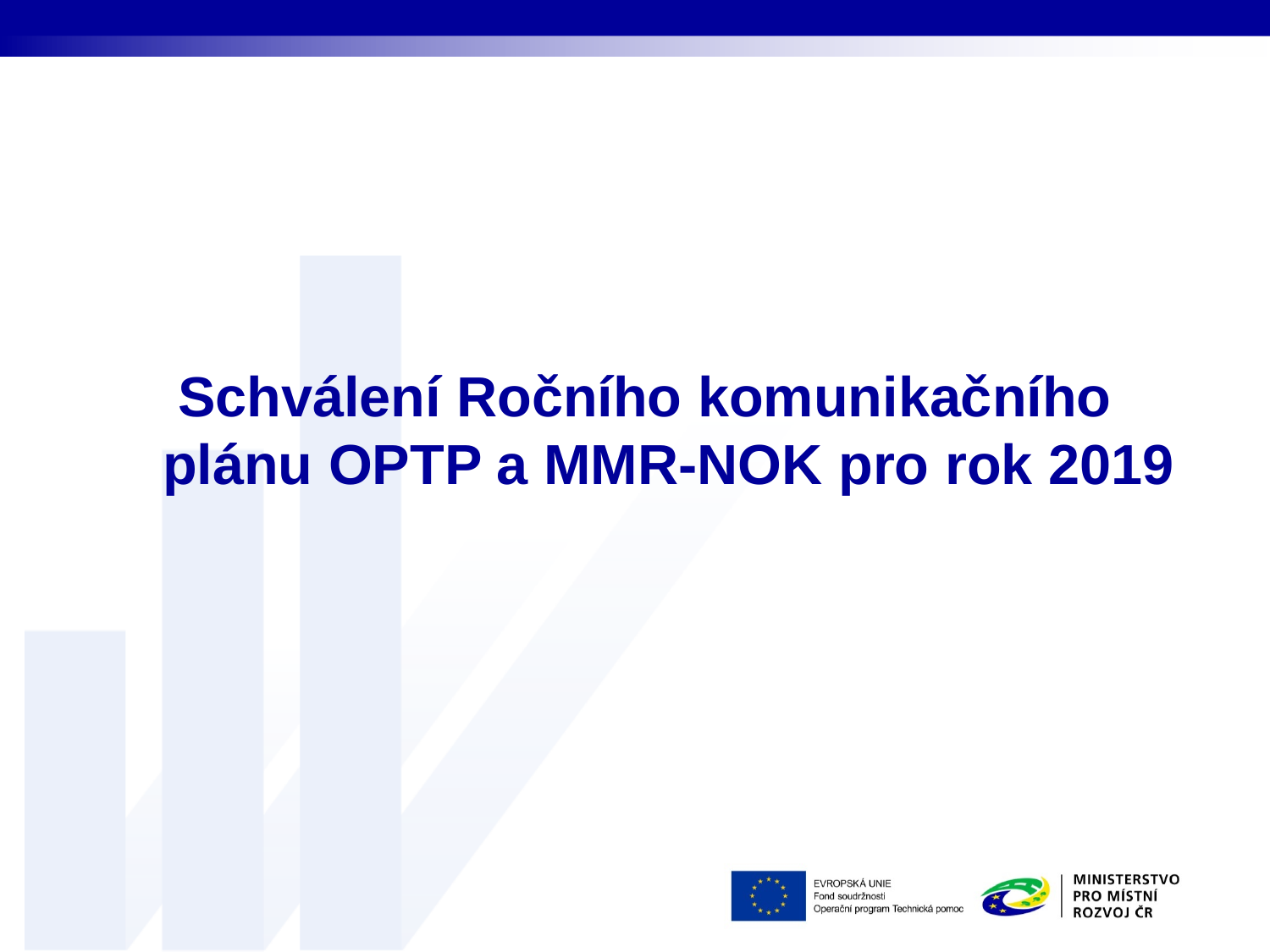

Schválení Ročního komunikačního plánu OPTP a MMR-NOK pro rok 2019